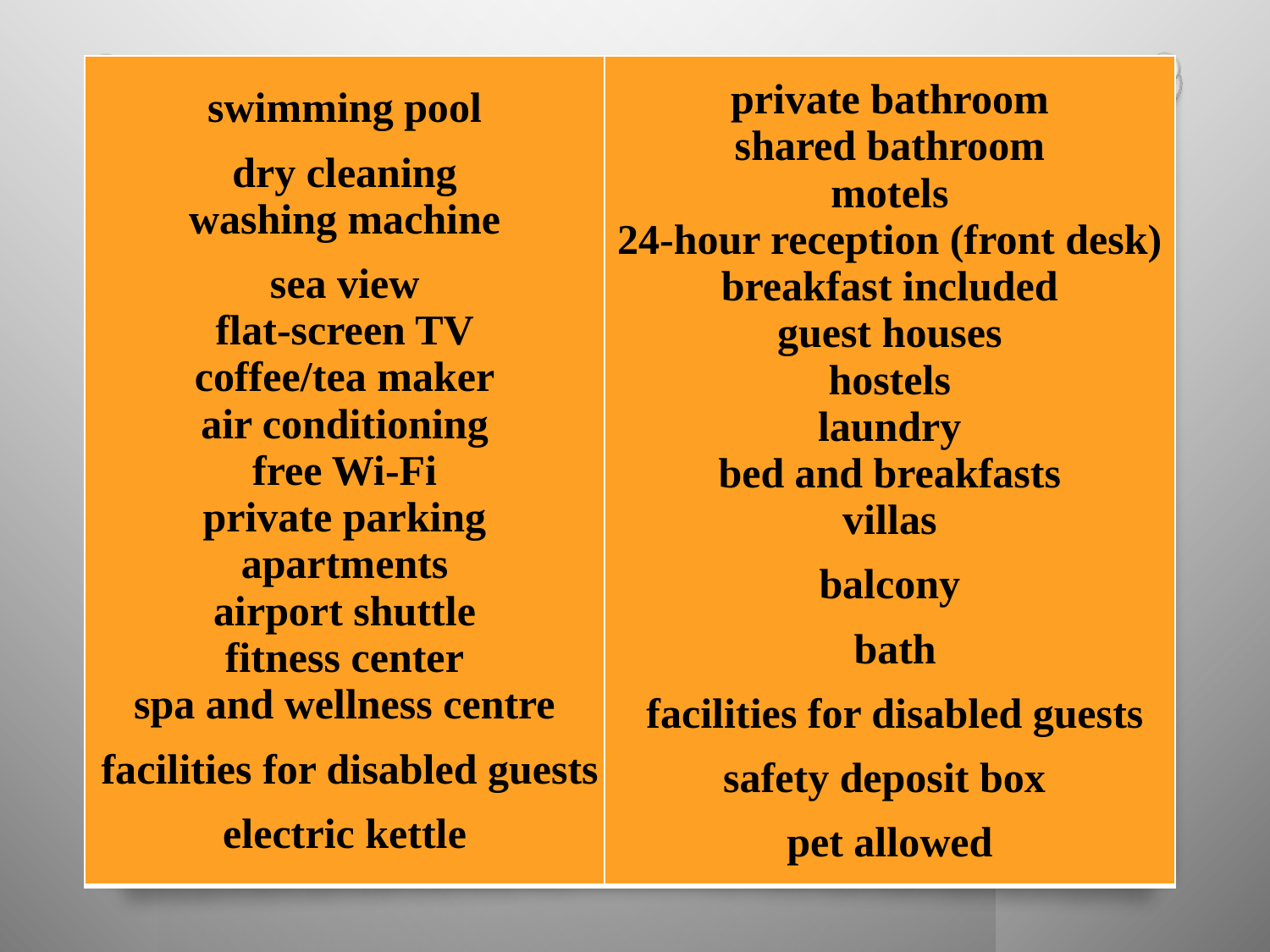

| swimming pool dry cleaning washing machine sea view flat-screen TV coffee/tea maker air conditioning free Wi-Fi private parking apartments airport shuttle fitness center spa and wellness centre facilities for disabled guests electric kettle | private bathroom shared bathroom motels 24-hour reception (front desk) breakfast included guest houses hostels laundry bed and breakfasts villas balcony bath facilities for disabled guests safety deposit box pet allowed |
| --- | --- |